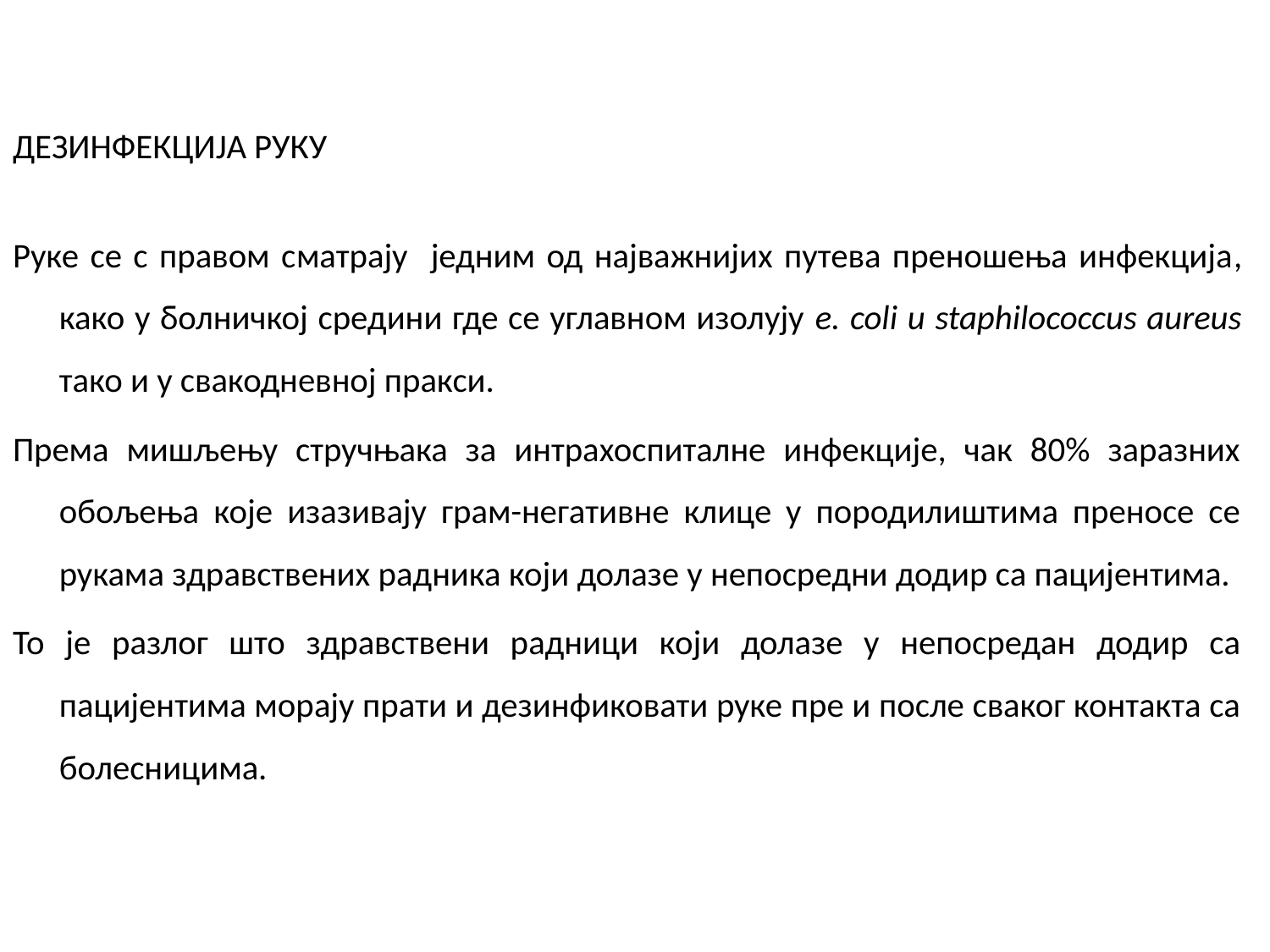

ДЕЗИНФЕКЦИЈА РУКУ

Руке се с правом сматрају  једним од најважнијих путева преношења инфекција, како у болничкој средини где се углавном изолују e. coli и staphilococcus aureus тако и у свакодневној пракси.
Према мишљењу стручњака за интрахоспиталне инфекције, чак 80% заразних обољења које изазивају грам-негативне клице у породилиштима преносе се рукама здравствених радника који долазе у непосредни додир са пацијентима.
То је разлог што здравствени радници који долазе у непосредан додир са пацијентима морају прати и дезинфиковати руке пре и после сваког контакта са болесницима.